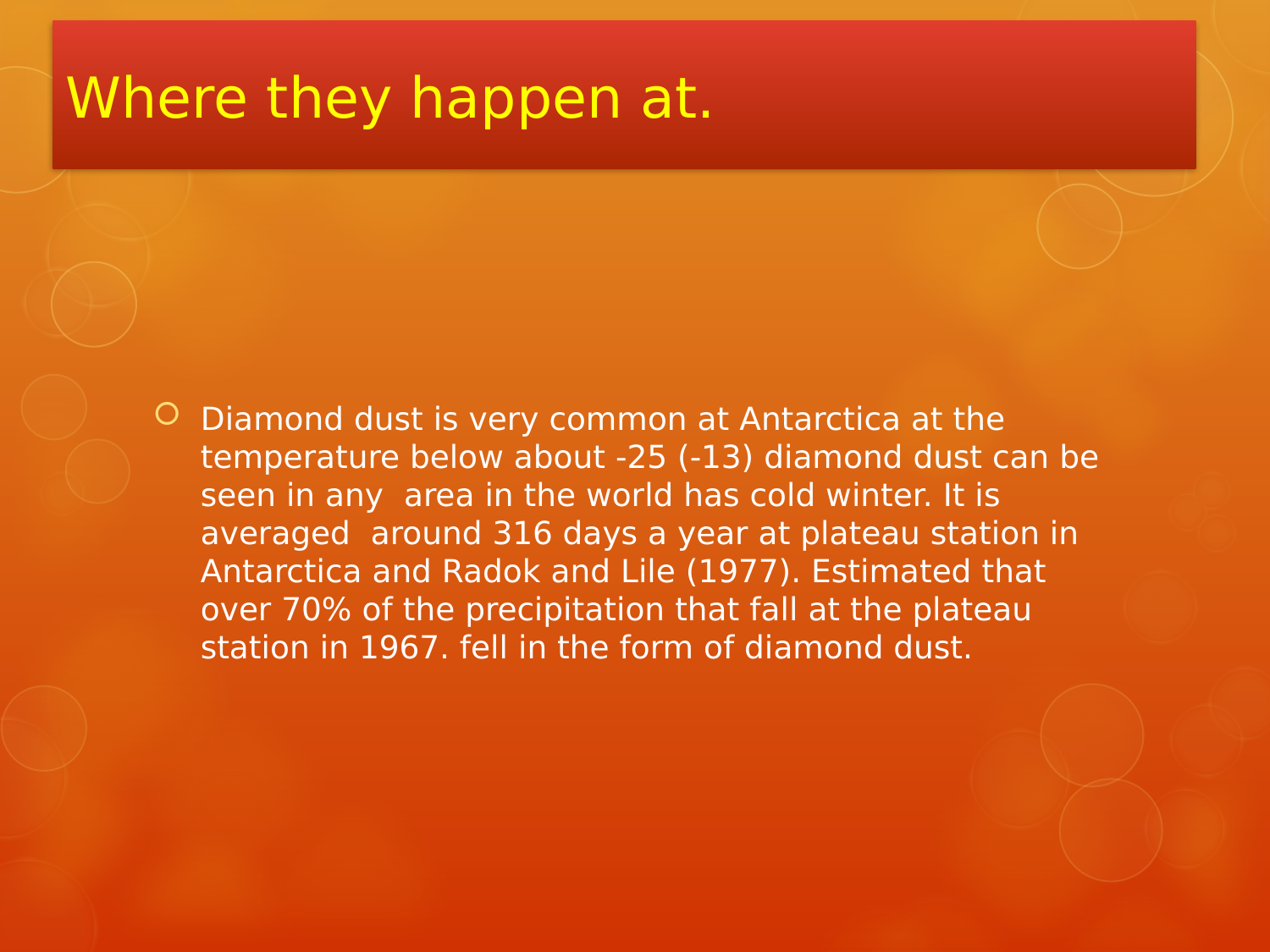

# Where they happen at.
Diamond dust is very common at Antarctica at the temperature below about -25 (-13) diamond dust can be seen in any  area in the world has cold winter. It is averaged  around 316 days a year at plateau station in Antarctica and Radok and Lile (1977). Estimated that over 70% of the precipitation that fall at the plateau station in 1967. fell in the form of diamond dust.